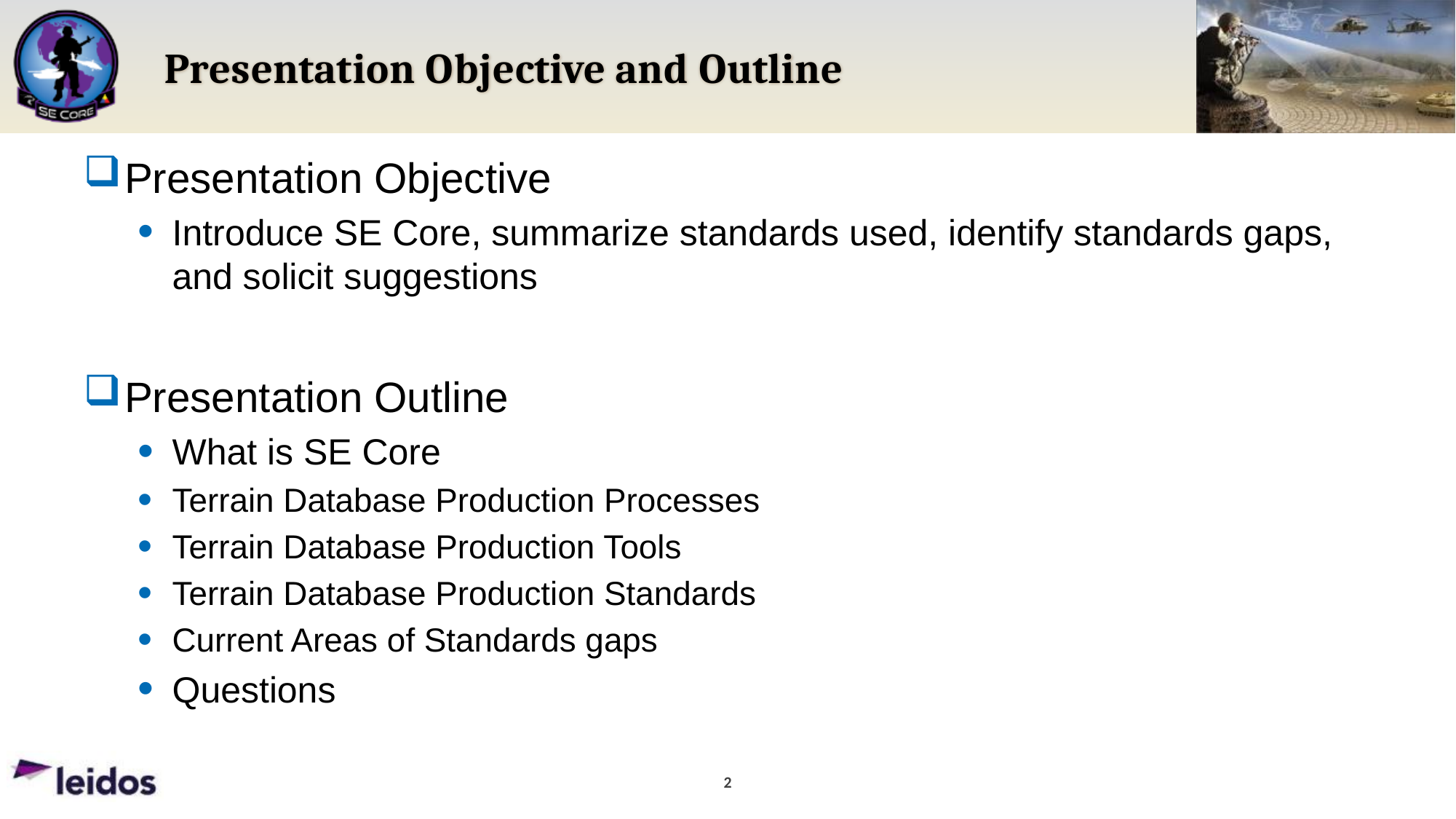

# Presentation Objective and Outline
Presentation Objective
Introduce SE Core, summarize standards used, identify standards gaps, and solicit suggestions

Presentation Outline
What is SE Core
Terrain Database Production Processes
Terrain Database Production Tools
Terrain Database Production Standards
Current Areas of Standards gaps
Questions
2